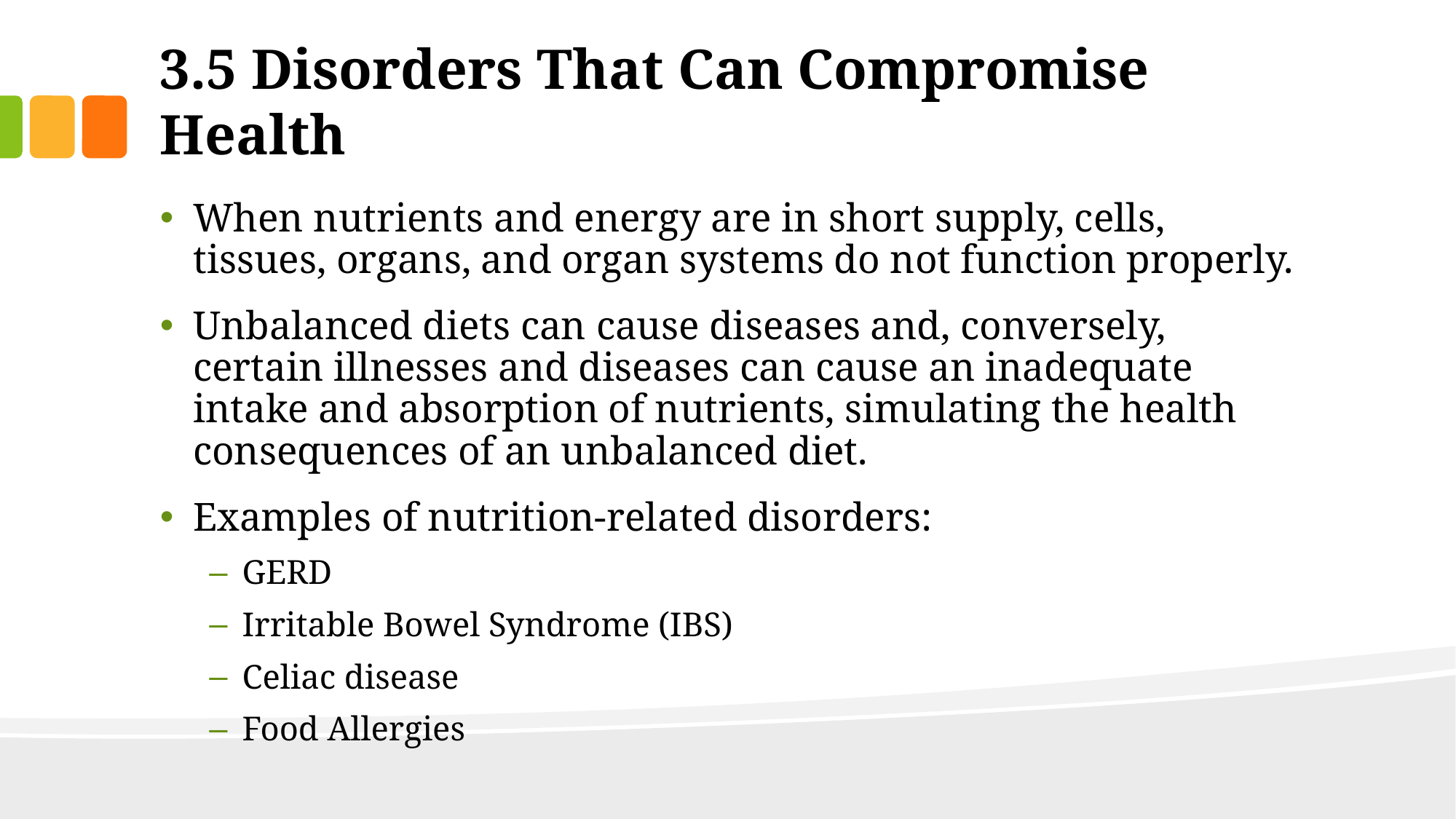

# 3.5 Disorders That Can Compromise Health
When nutrients and energy are in short supply, cells, tissues, organs, and organ systems do not function properly.
Unbalanced diets can cause diseases and, conversely, certain illnesses and diseases can cause an inadequate intake and absorption of nutrients, simulating the health consequences of an unbalanced diet.
Examples of nutrition-related disorders:
GERD
Irritable Bowel Syndrome (IBS)
Celiac disease
Food Allergies